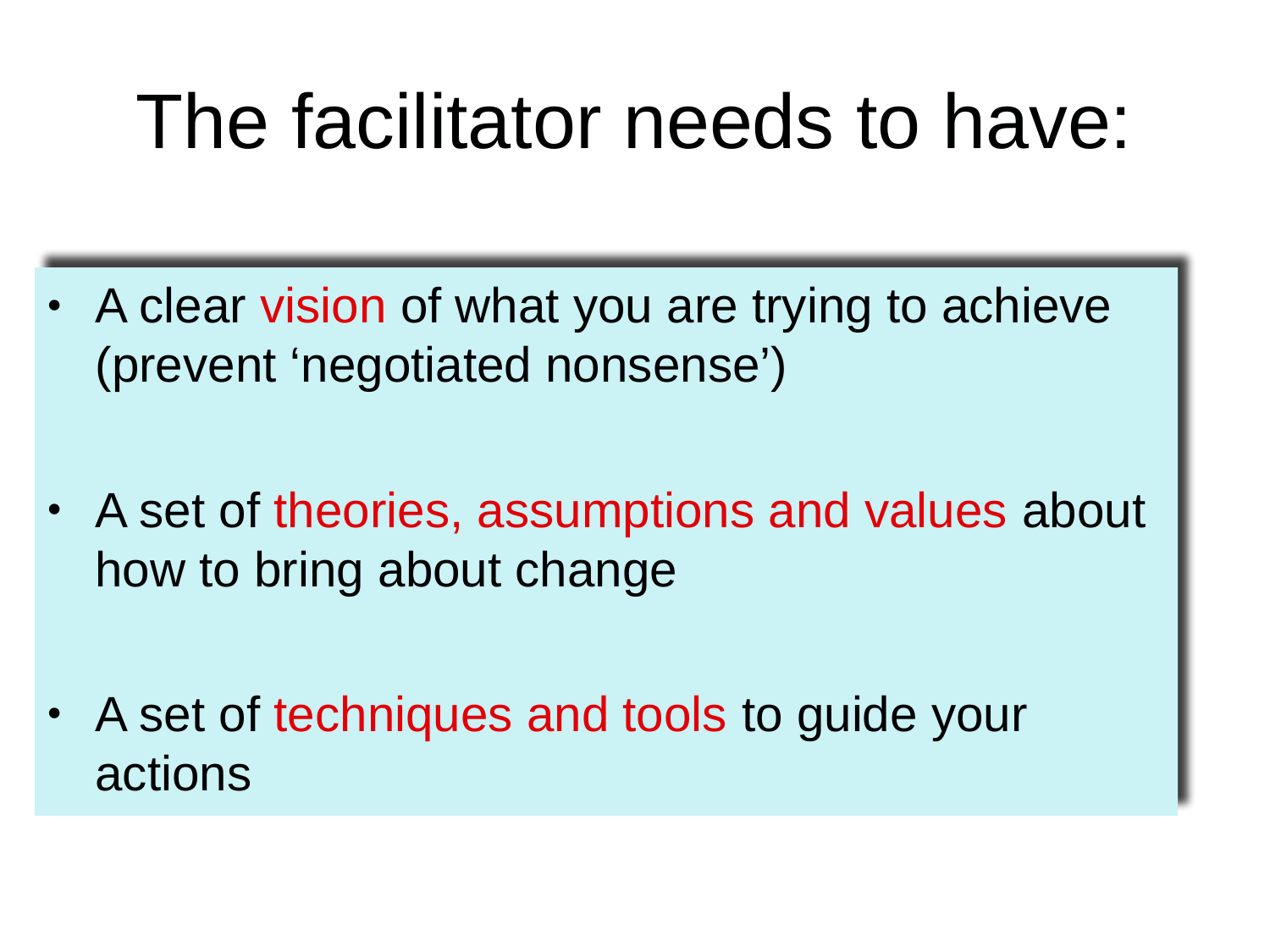

# The facilitator needs to have:
A clear vision of what you are trying to achieve (prevent ‘negotiated nonsense’)

A set of theories, assumptions and values about how to bring about change

A set of techniques and tools to guide your actions